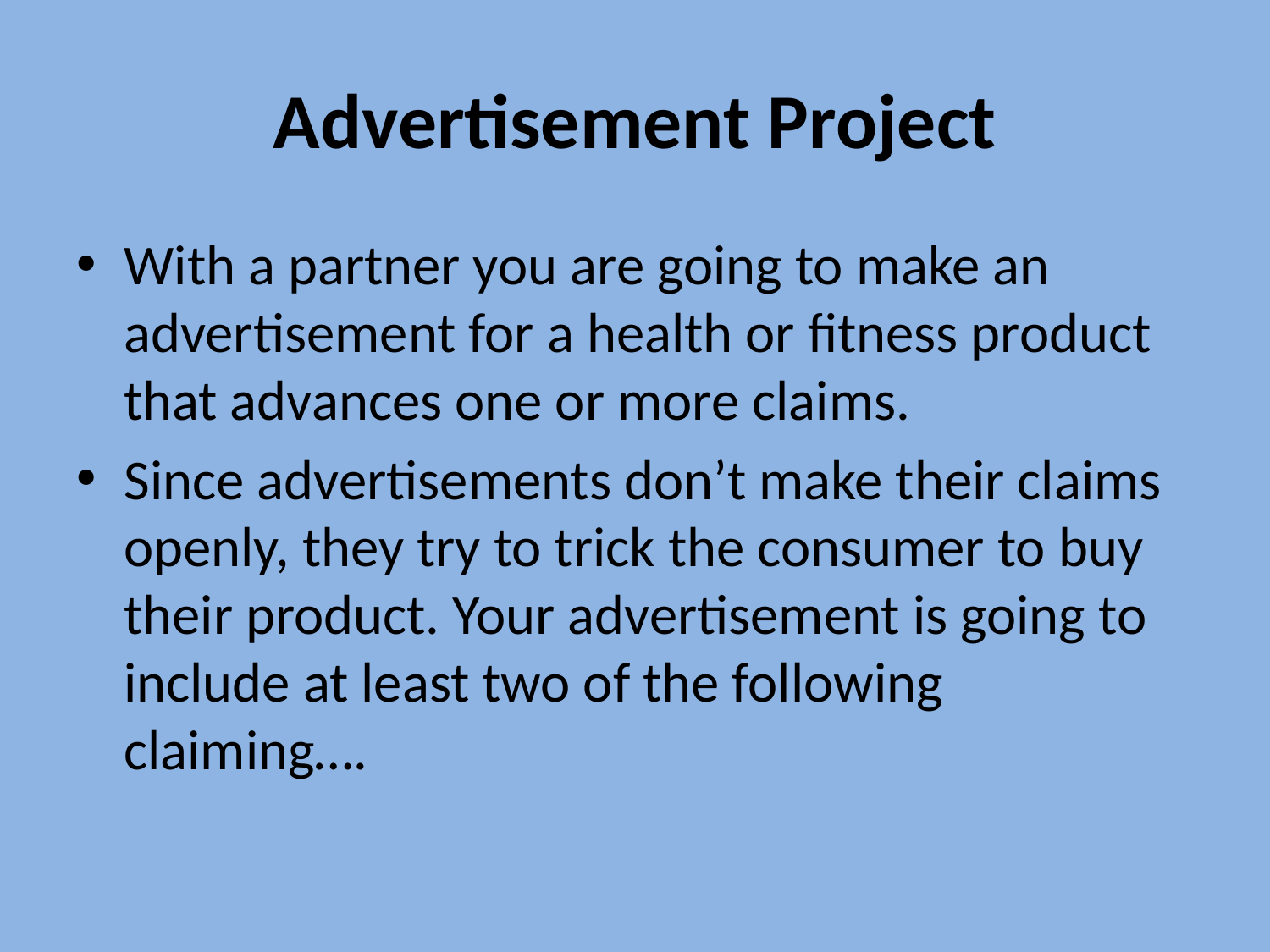

# Advertisement Project
With a partner you are going to make an advertisement for a health or fitness product that advances one or more claims.
Since advertisements don’t make their claims openly, they try to trick the consumer to buy their product. Your advertisement is going to include at least two of the following claiming….